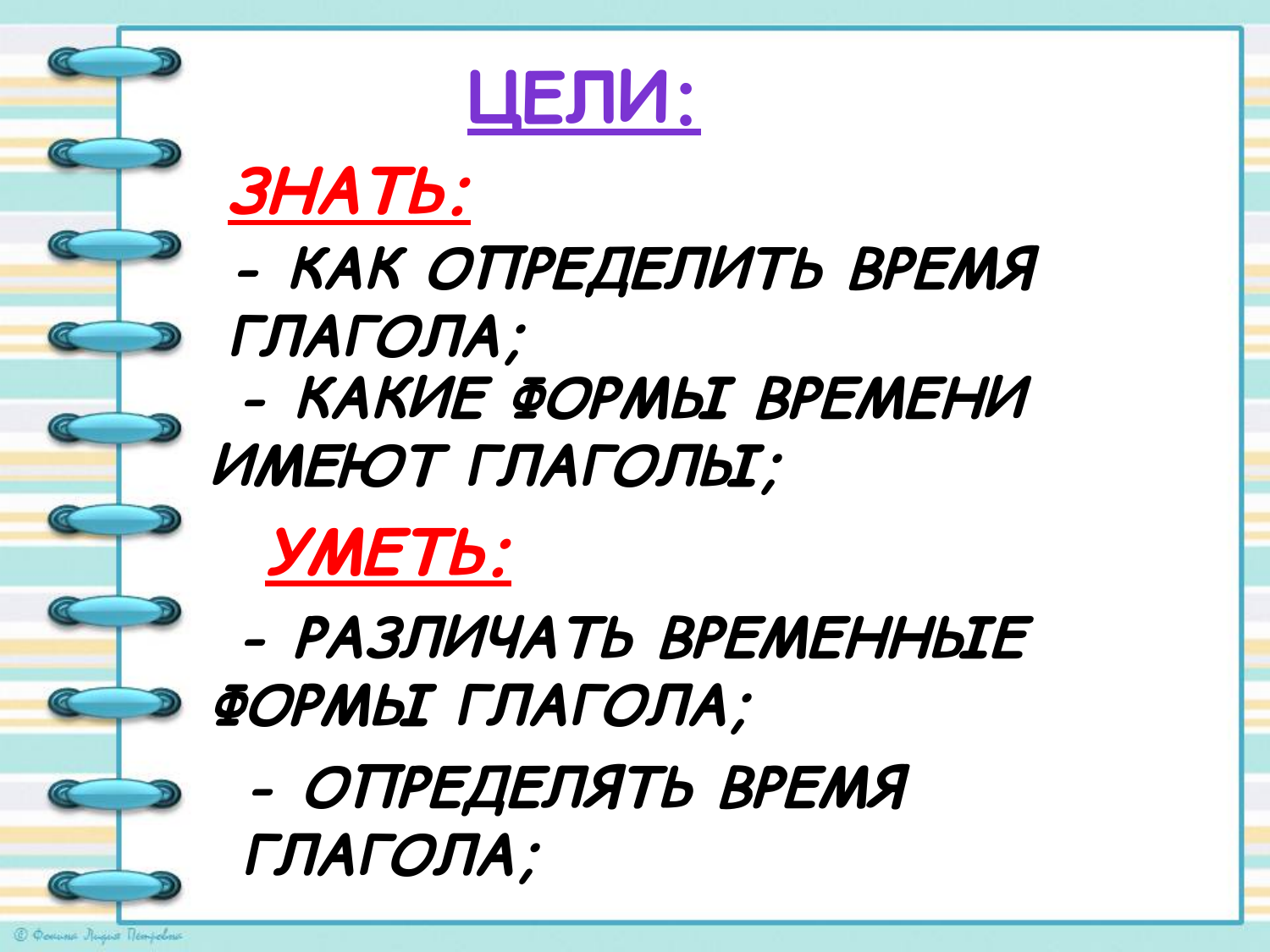

ЦЕЛИ:
ЗНАТЬ:
- КАК ОПРЕДЕЛИТЬ ВРЕМЯ    ГЛАГОЛА;
 - КАКИЕ ФОРМЫ ВРЕМЕНИ ИМЕЮТ ГЛАГОЛЫ;
УМЕТЬ:
 - РАЗЛИЧАТЬ ВРЕМЕННЫЕ   ФОРМЫ ГЛАГОЛА;
- ОПРЕДЕЛЯТЬ ВРЕМЯ ГЛАГОЛА;